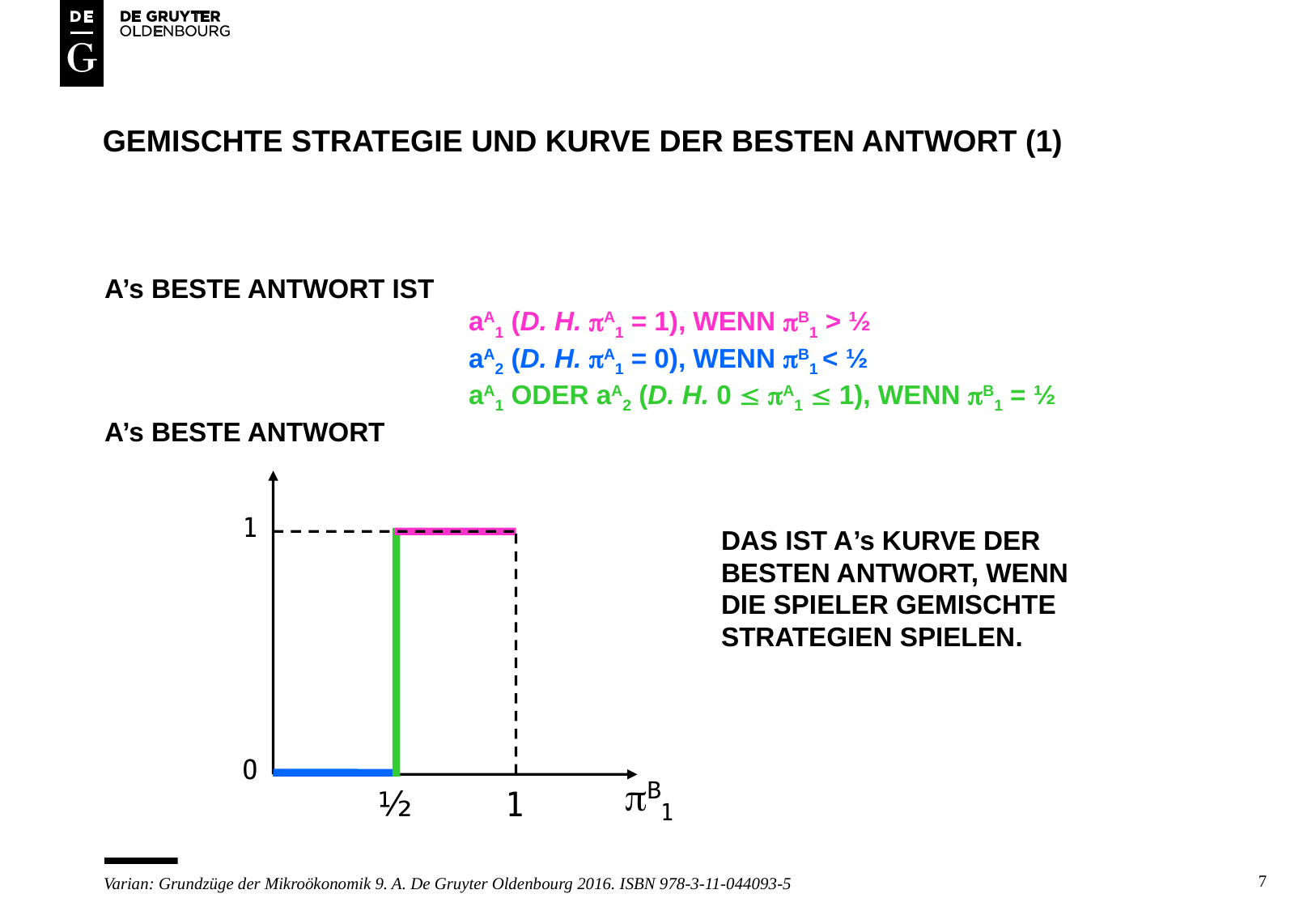

# GEMISCHTE STRATEGIE UND KURVE DER BESTEN ANTWORT (1)

A’s BESTE ANTWORT IST
		         	aA1 (D. H. πA1 = 1), WENN πB1 > ½
                           		aA2 (D. H. πA1 = 0), WENN πB1 < ½
                           		aA1 ODER aA2 (D. H. 0 ≤ πA1 ≤ 1), WENN πB1 = ½
A’s BESTE ANTWORT

1
DAS IST A’s KURVE DER
BESTEN ANTWORT, WENN
DIE SPIELER GEMISCHTE
STRATEGIEN SPIELEN.

0
πB1

½
1
7
Varian: Grundzüge der Mikroökonomik 9. A. De Gruyter Oldenbourg 2016. ISBN 978-3-11-044093-5